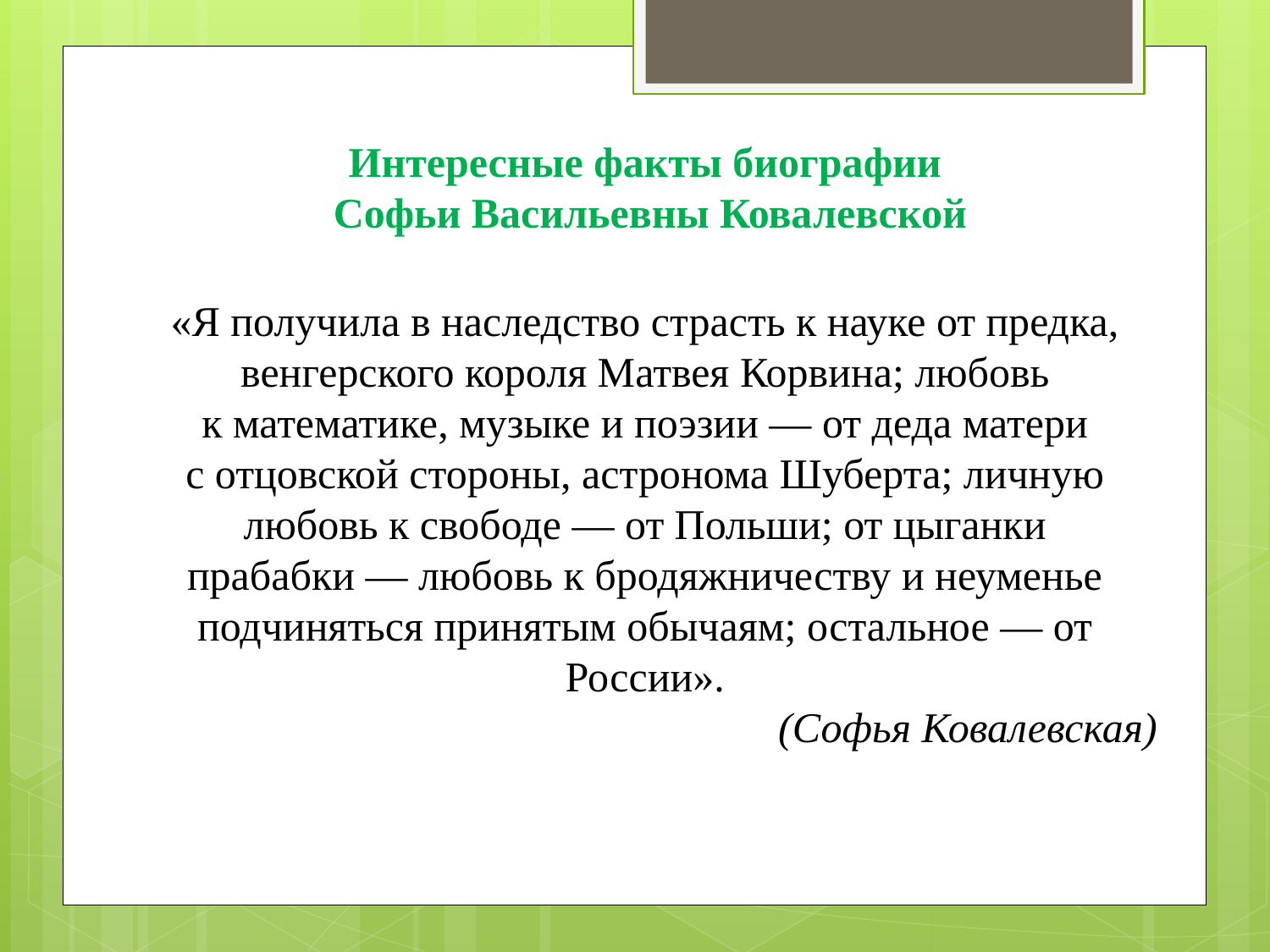

Интересные факты биографии
 Софьи Васильевны Ковалевской

«Я получила в наследство страсть к науке от предка, венгерского короля Матвея Корвина; любовь к математике, музыке и поэзии — от деда матери с отцовской стороны, астронома Шуберта; личную любовь к свободе — от Польши; от цыганки прабабки — любовь к бродяжничеству и неуменье подчиняться принятым обычаям; остальное — от России».
                                                             (Софья Ковалевская)